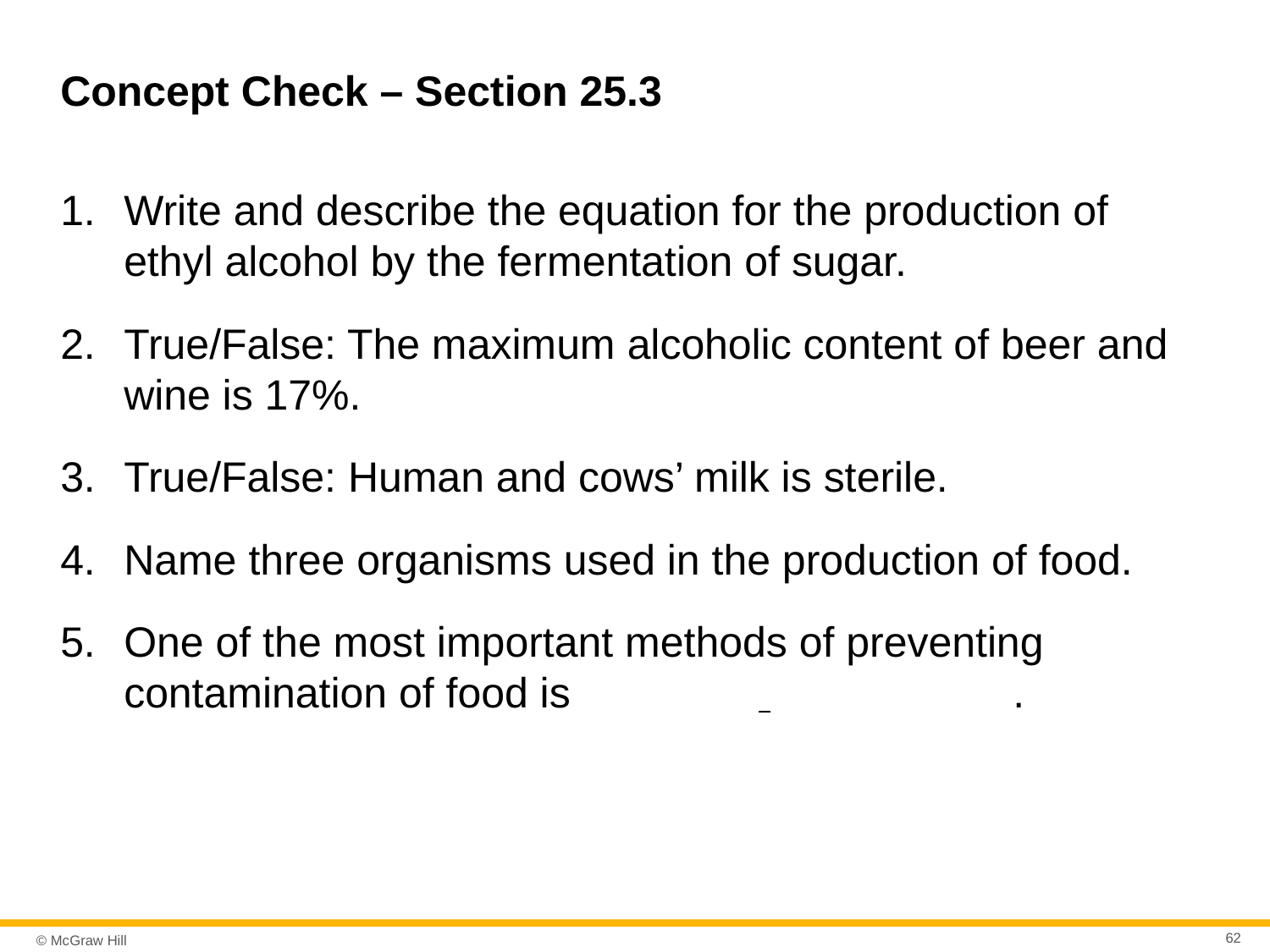

# Concept Check – Section 25.3
Write and describe the equation for the production of ethyl alcohol by the fermentation of sugar.
True/False: The maximum alcoholic content of beer and wine is 17%.
True/False: Human and cows’ milk is sterile.
Name three organisms used in the production of food.
One of the most important methods of preventing contamination of food is		  		.